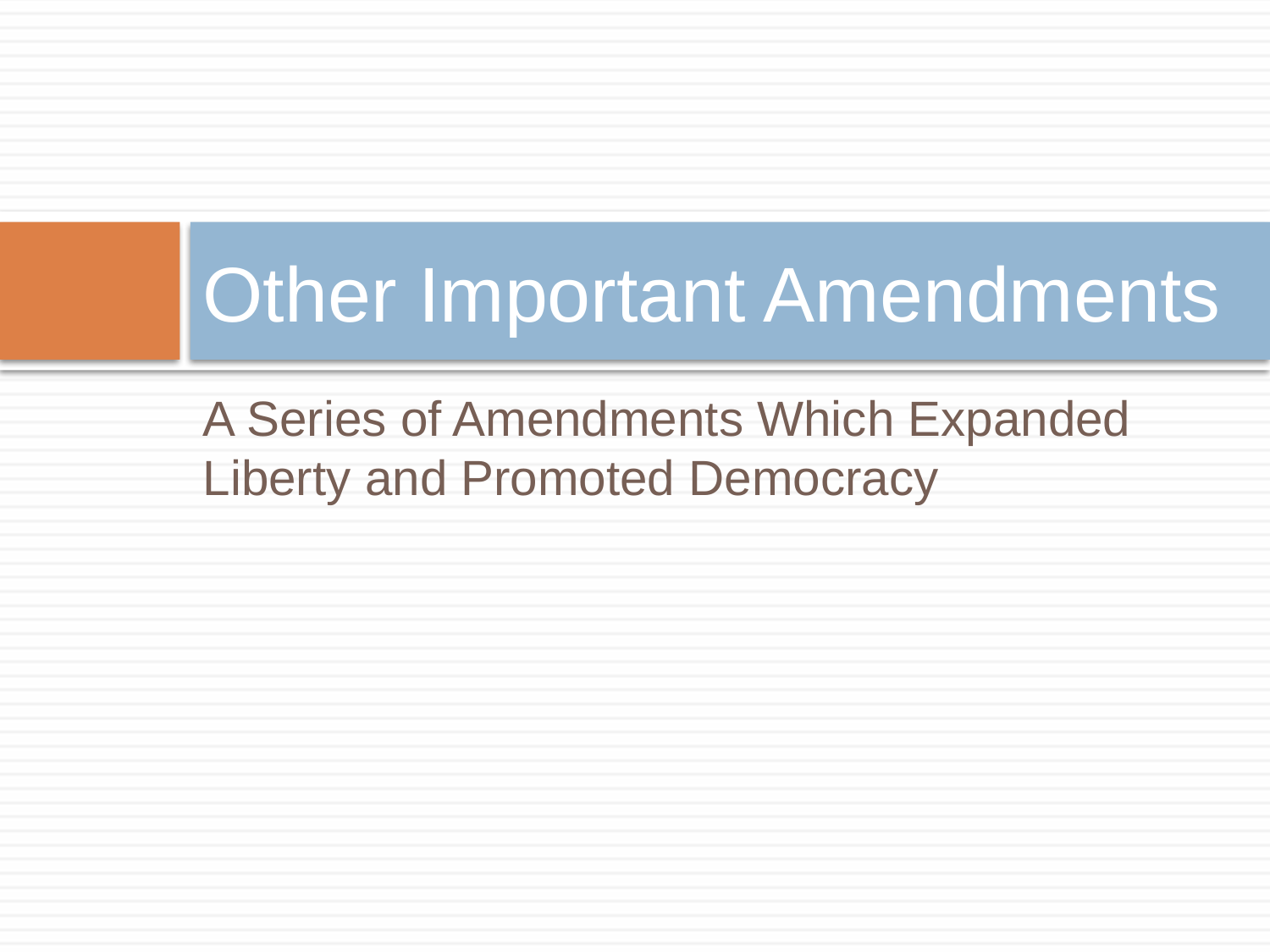

# Other Important Amendments
A Series of Amendments Which Expanded Liberty and Promoted Democracy